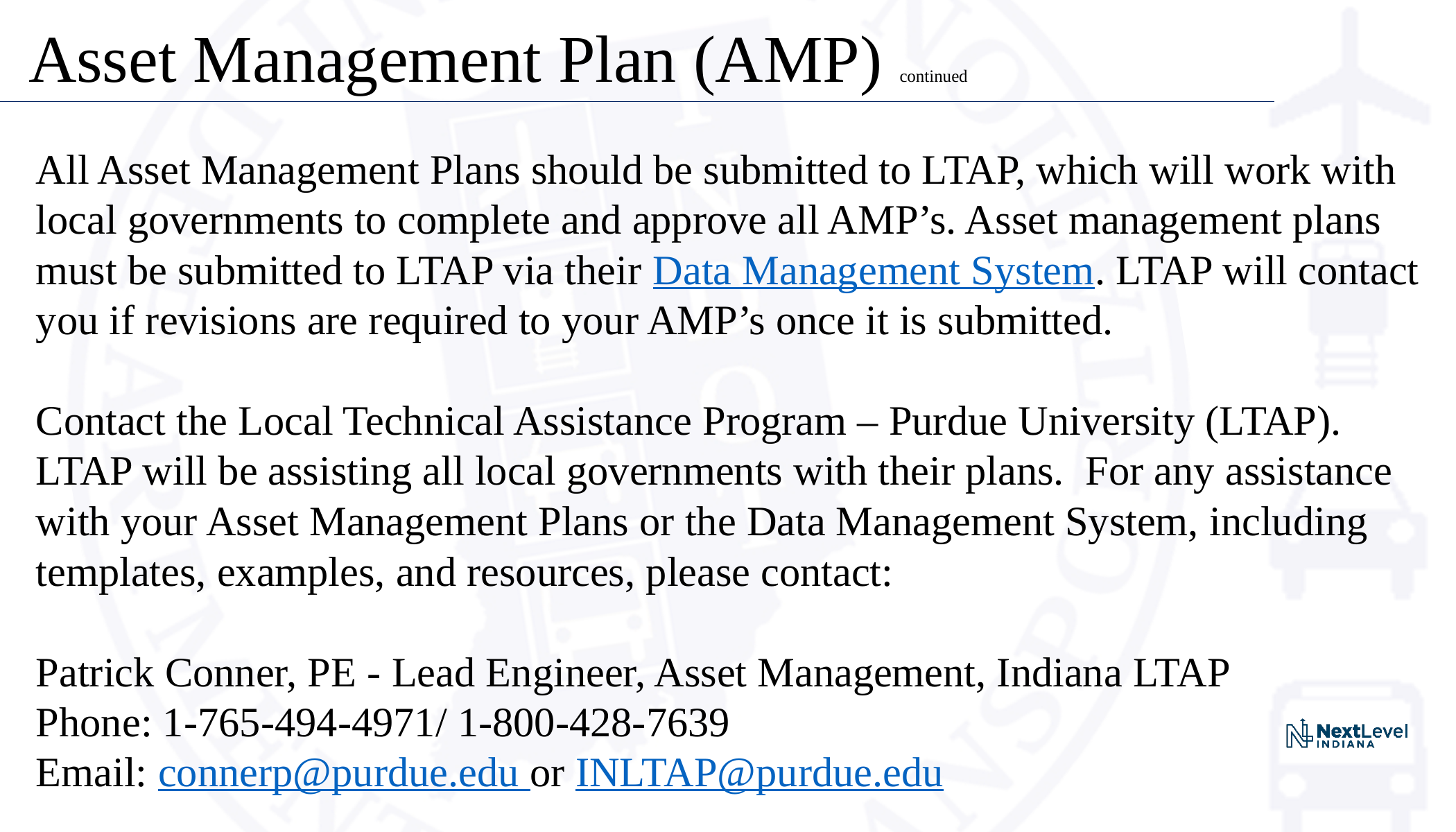

# Asset Management Plan (AMP) continued

All Asset Management Plans should be submitted to LTAP, which will work with local governments to complete and approve all AMP’s. Asset management plans must be submitted to LTAP via their Data Management System. LTAP will contact you if revisions are required to your AMP’s once it is submitted.

Contact the Local Technical Assistance Program – Purdue University (LTAP).  LTAP will be assisting all local governments with their plans.  For any assistance with your Asset Management Plans or the Data Management System, including templates, examples, and resources, please contact:

Patrick Conner, PE - Lead Engineer, Asset Management, Indiana LTAP
Phone: 1-765-494-4971/ 1-800-428-7639
Email: connerp@purdue.edu or INLTAP@purdue.edu